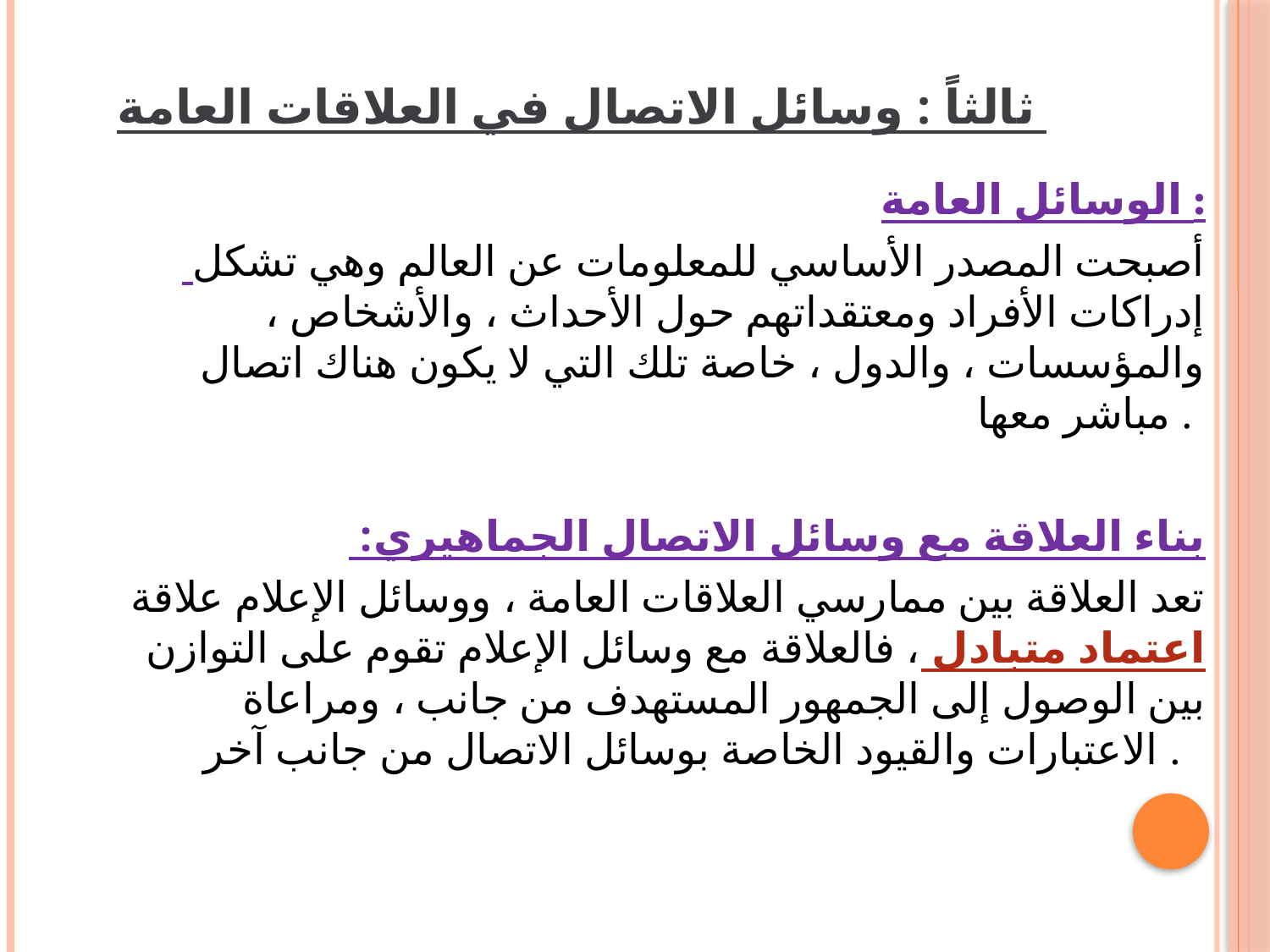

# ثالثاً : وسائل الاتصال في العلاقات العامة
الوسائل العامة :
 أصبحت المصدر الأساسي للمعلومات عن العالم وهي تشكل إدراكات الأفراد ومعتقداتهم حول الأحداث ، والأشخاص ، والمؤسسات ، والدول ، خاصة تلك التي لا يكون هناك اتصال مباشر معها .

بناء العلاقة مع وسائل الاتصال الجماهيري:
تعد العلاقة بين ممارسي العلاقات العامة ، ووسائل الإعلام علاقة اعتماد متبادل ، فالعلاقة مع وسائل الإعلام تقوم على التوازن بين الوصول إلى الجمهور المستهدف من جانب ، ومراعاة الاعتبارات والقيود الخاصة بوسائل الاتصال من جانب آخر .